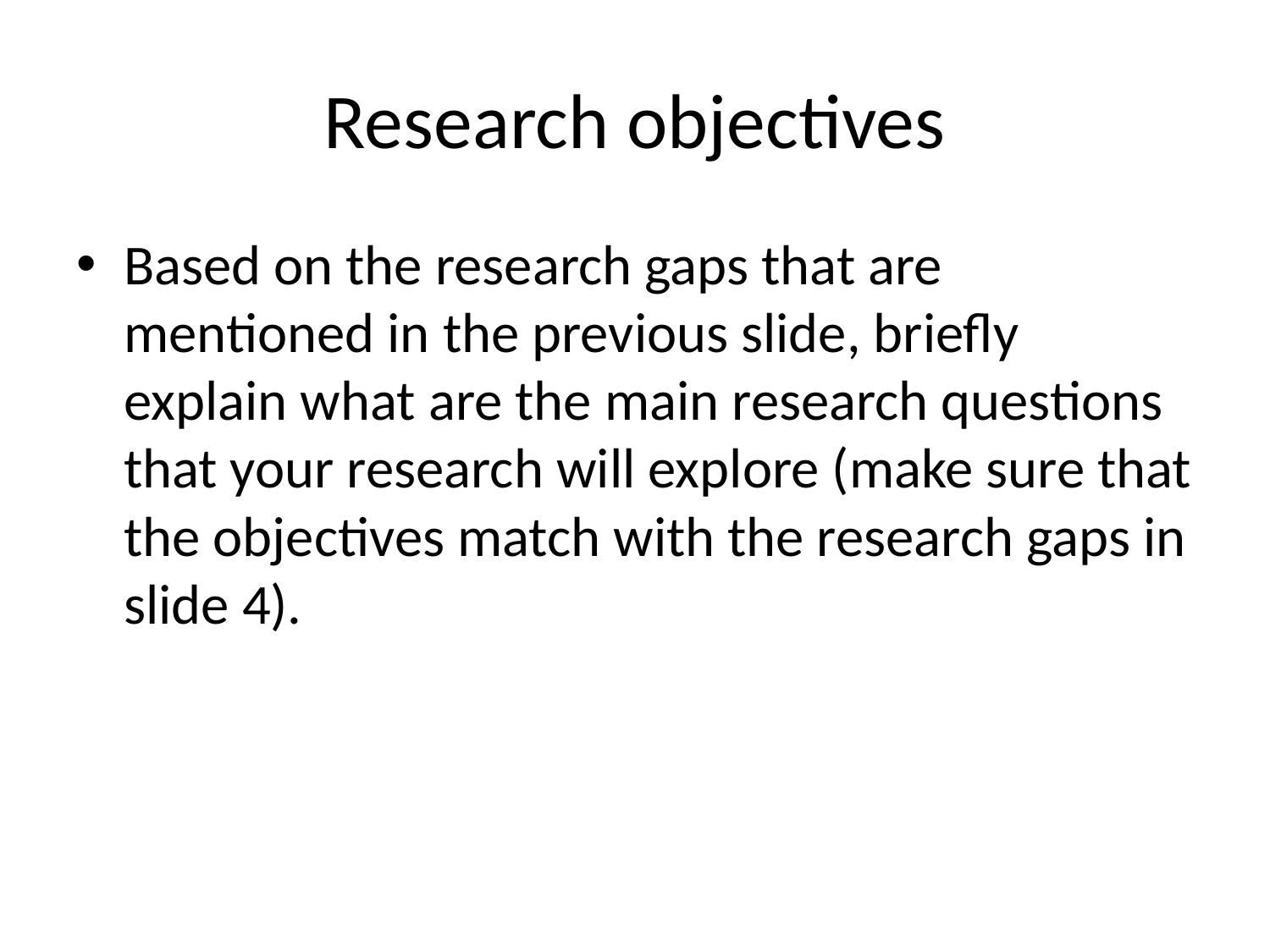

# Research objectives
Based on the research gaps that are mentioned in the previous slide, briefly explain what are the main research questions that your research will explore (make sure that the objectives match with the research gaps in slide 4).